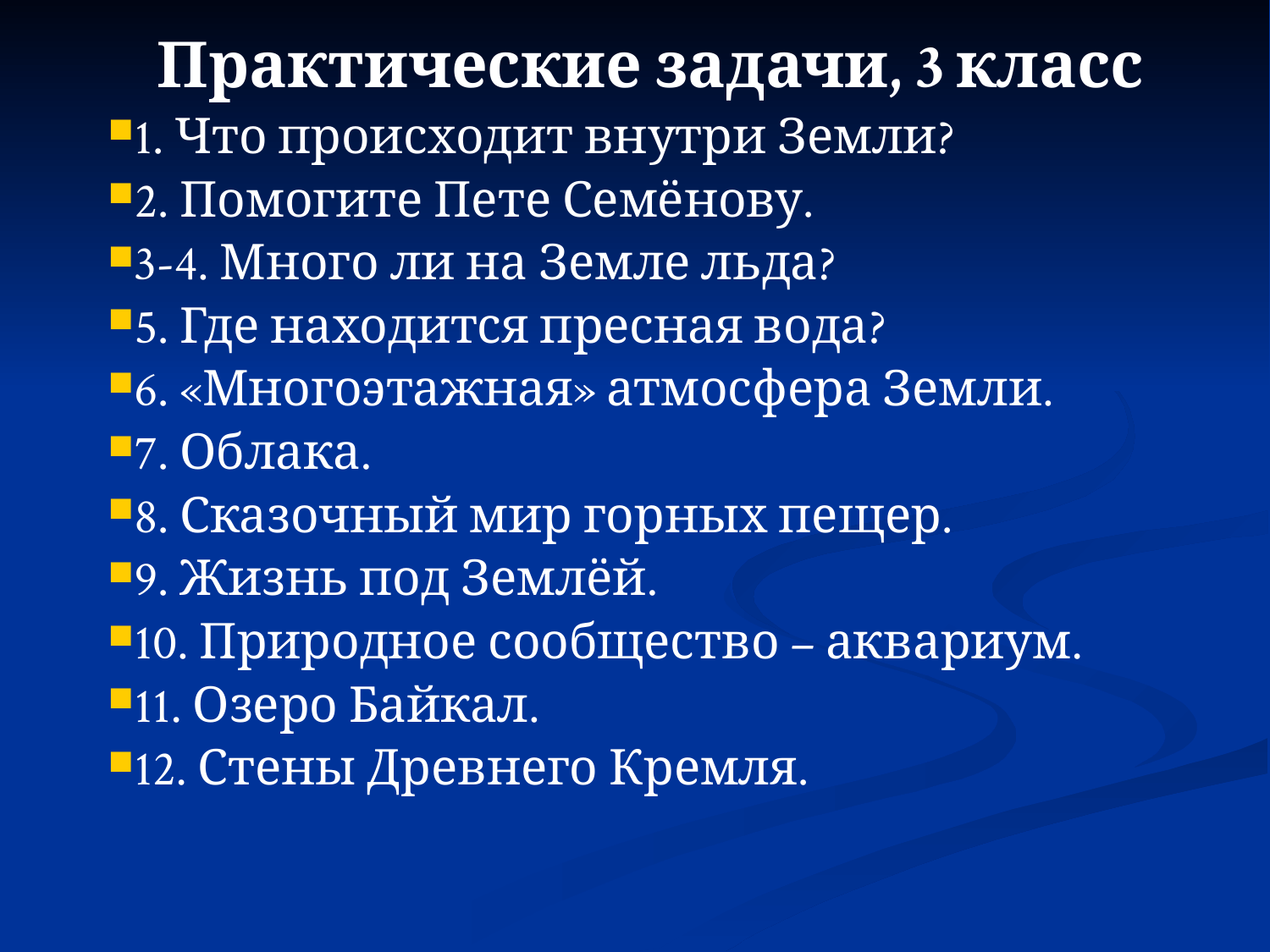

Практические задачи, 3 класс
1. Что происходит внутри Земли?
2. Помогите Пете Семёнову.
3-4. Много ли на Земле льда?
5. Где находится пресная вода?
6. «Многоэтажная» атмосфера Земли.
7. Облака.
8. Сказочный мир горных пещер.
9. Жизнь под Землёй.
10. Природное сообщество – аквариум.
11. Озеро Байкал.
12. Стены Древнего Кремля.